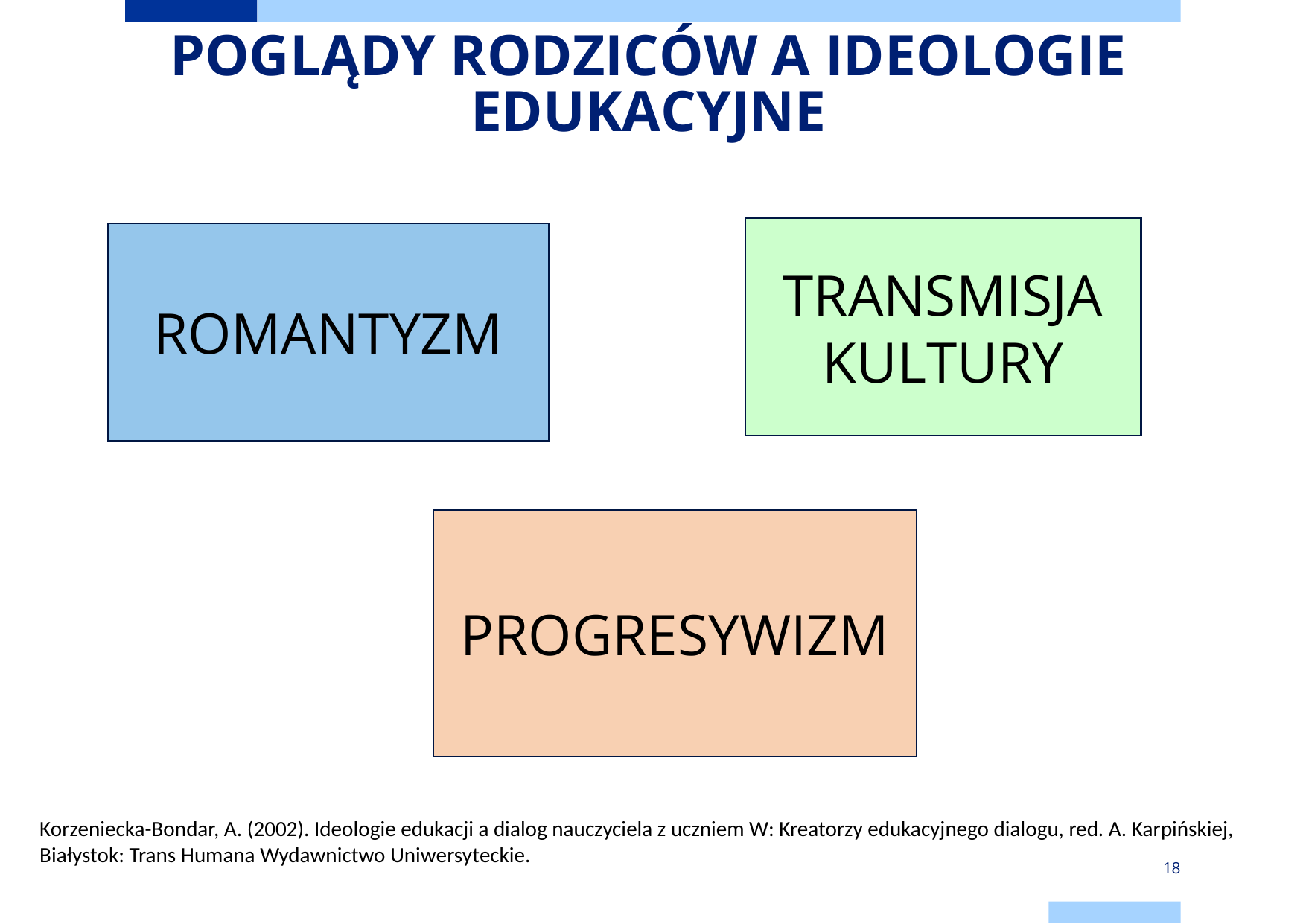

# POGLĄDY RODZICÓW A IDEOLOGIE EDUKACYJNE
TRANSMISJA KULTURY

ROMANTYZM

Korzeniecka-Bondar, A. (2002). Ideologie edukacji a dialog nauczyciela z uczniem W: Kreatorzy edukacyjnego dialogu, red. A. Karpińskiej, Białystok: Trans Humana Wydawnictwo Uniwersyteckie.
PROGRESYWIZM
18